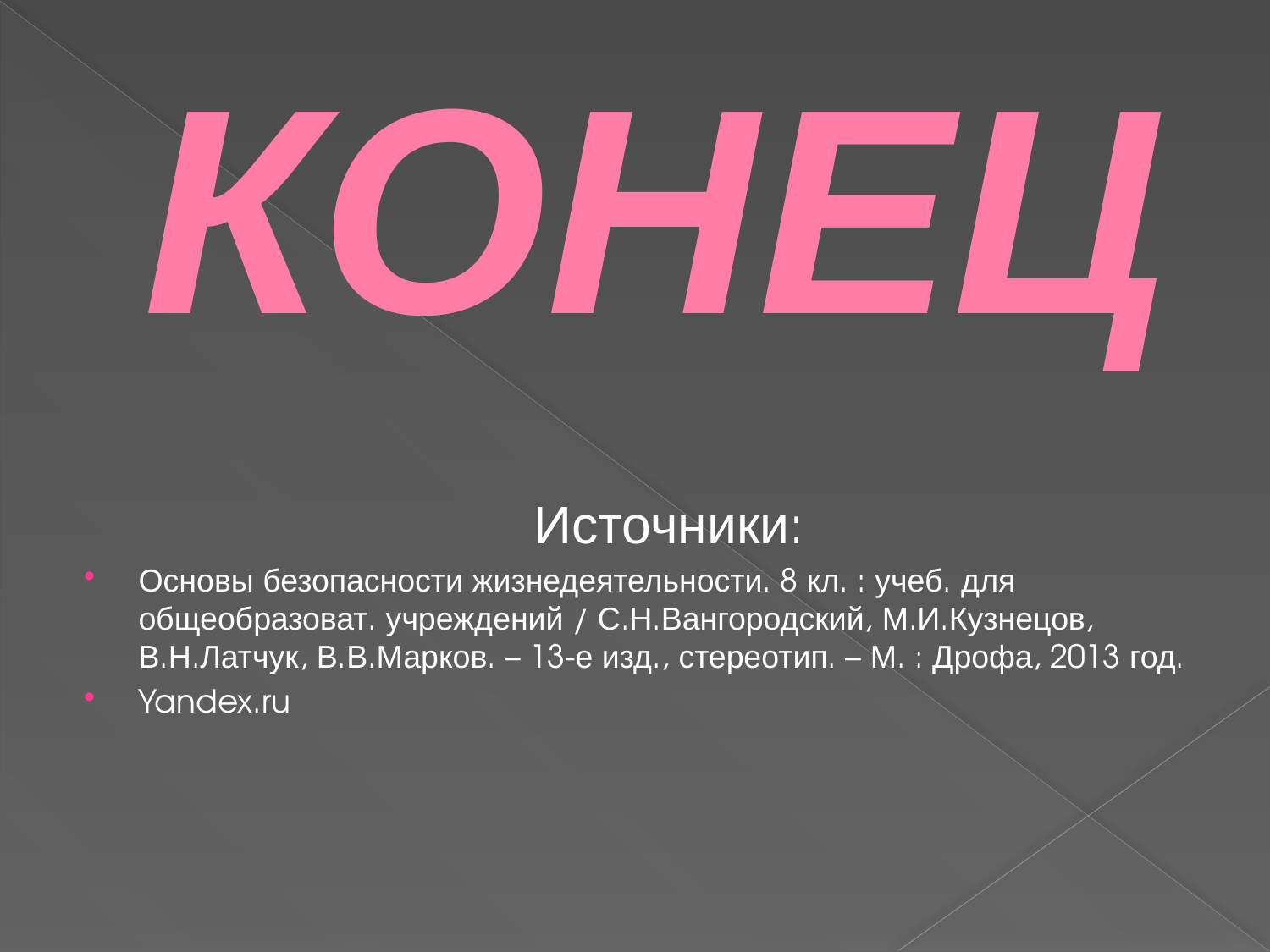

# КОНЕЦ

				 Источники:
Основы безопасности жизнедеятельности. 8 кл. : учеб. для общеобразоват. учреждений / С.Н.Вангородский, М.И.Кузнецов, В.Н.Латчук, В.В.Марков. – 13-е изд., стереотип. – М. : Дрофа, 2013 год.
Yandex.ru